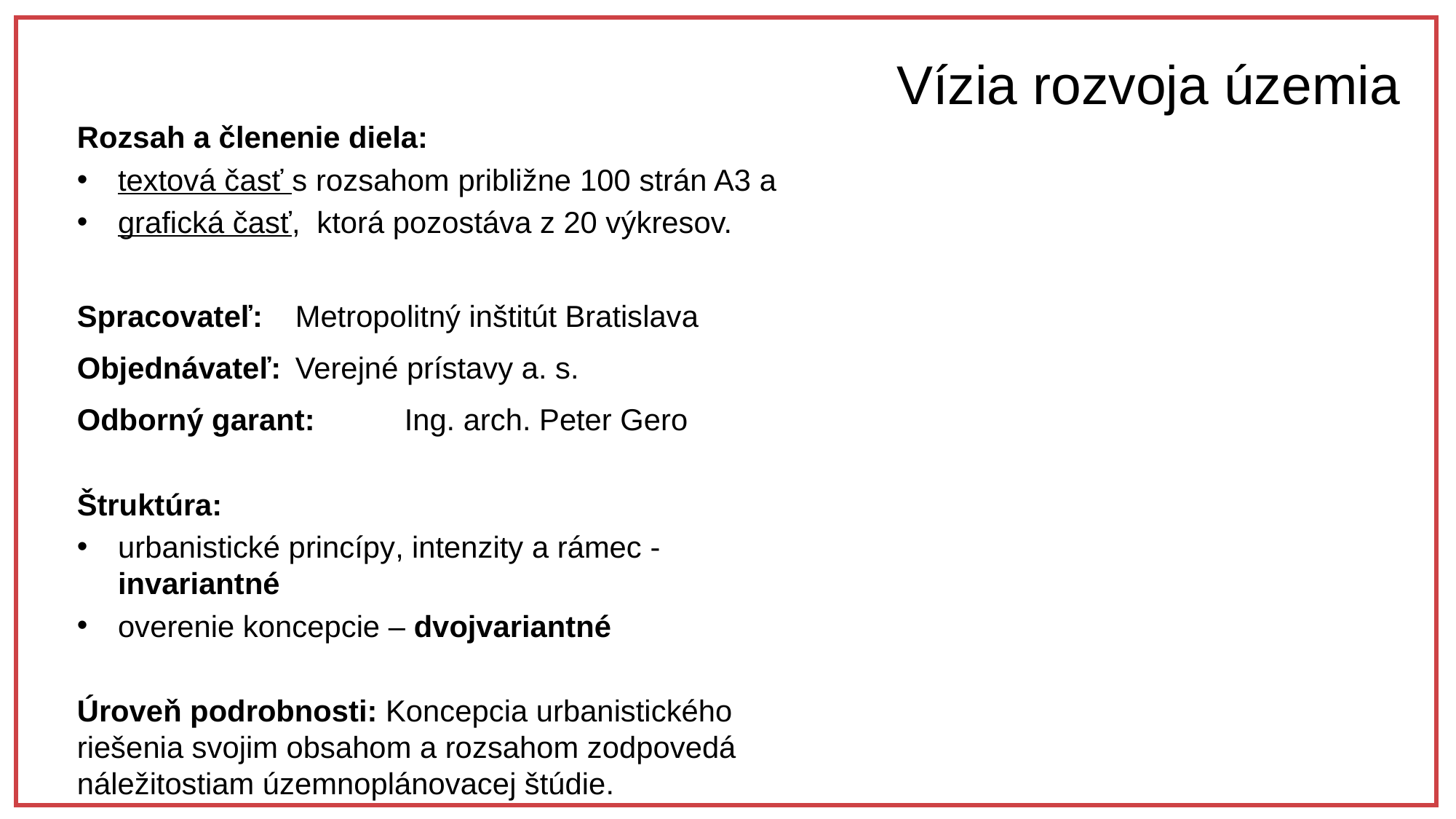

Vízia rozvoja územia
Rozsah a členenie diela:
textová časť s rozsahom približne 100 strán A3 a
grafická časť,  ktorá pozostáva z 20 výkresov.

Spracovateľ: 	Metropolitný inštitút Bratislava
Objednávateľ: 	Verejné prístavy a. s.
Odborný garant: 	Ing. arch. Peter Gero

Štruktúra:
urbanistické princípy, intenzity a rámec - invariantné
overenie koncepcie – dvojvariantné

Úroveň podrobnosti: Koncepcia urbanistického riešenia svojim obsahom a rozsahom zodpovedá náležitostiam územnoplánovacej štúdie.